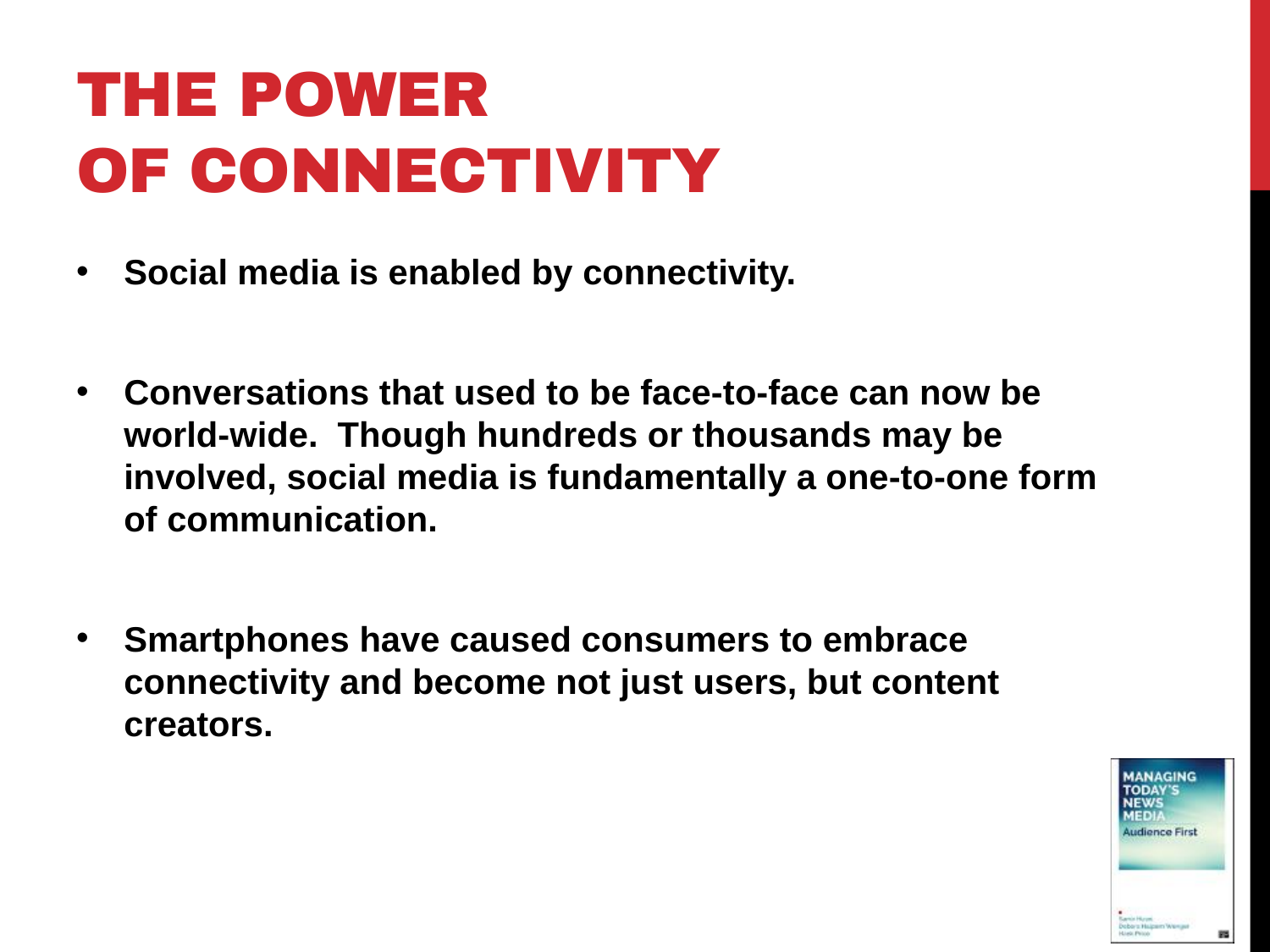

# The power of connectivity
Social media is enabled by connectivity.

Conversations that used to be face-to-face can now be world-wide.  Though hundreds or thousands may be involved, social media is fundamentally a one-to-one form of communication.

Smartphones have caused consumers to embrace connectivity and become not just users, but content creators.